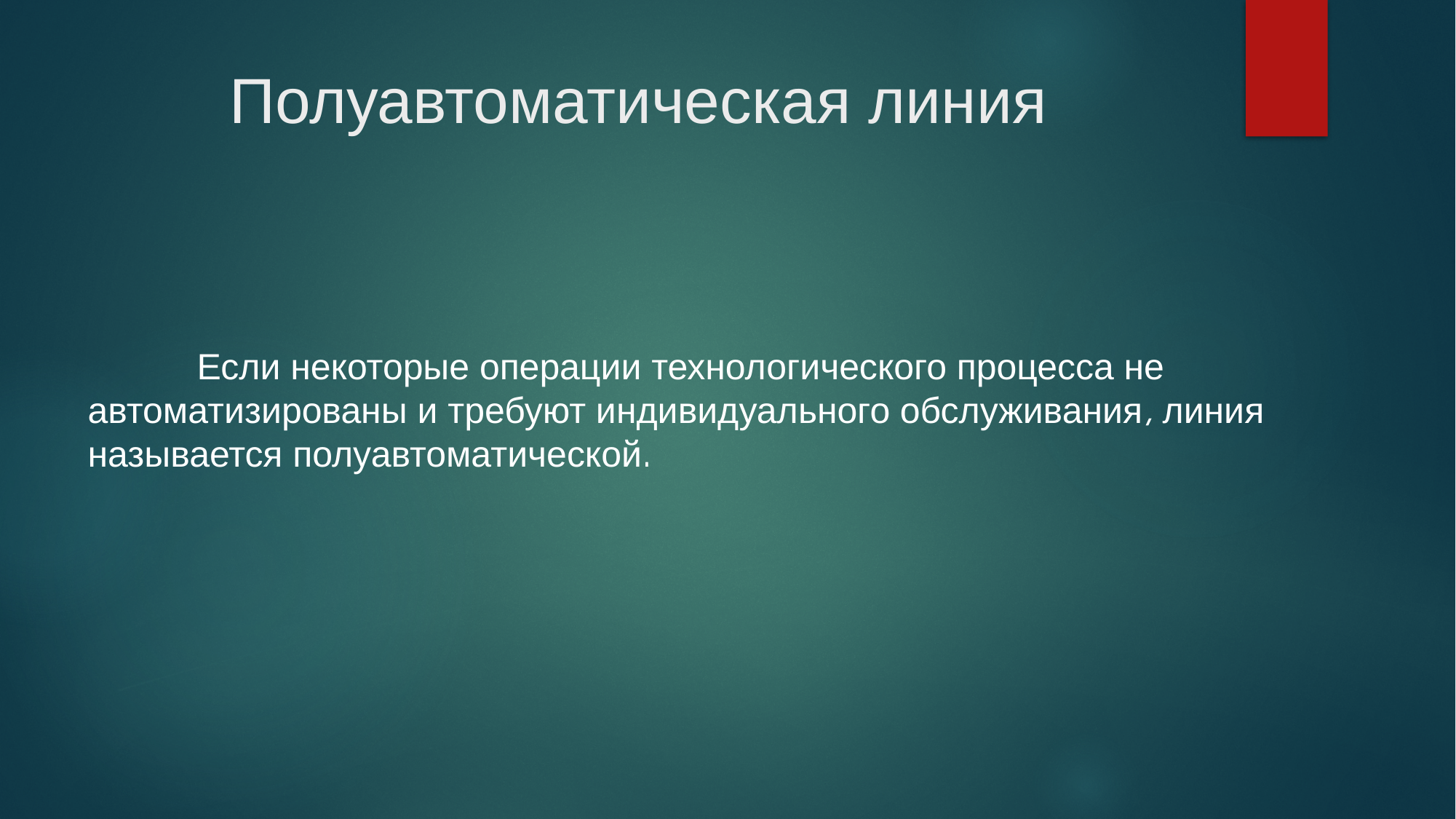

# Полуавтоматическая линия
	Если некоторые операции технологического процесса не автоматизированы и требуют индивидуального обслуживания, линия называется полуавтоматической.